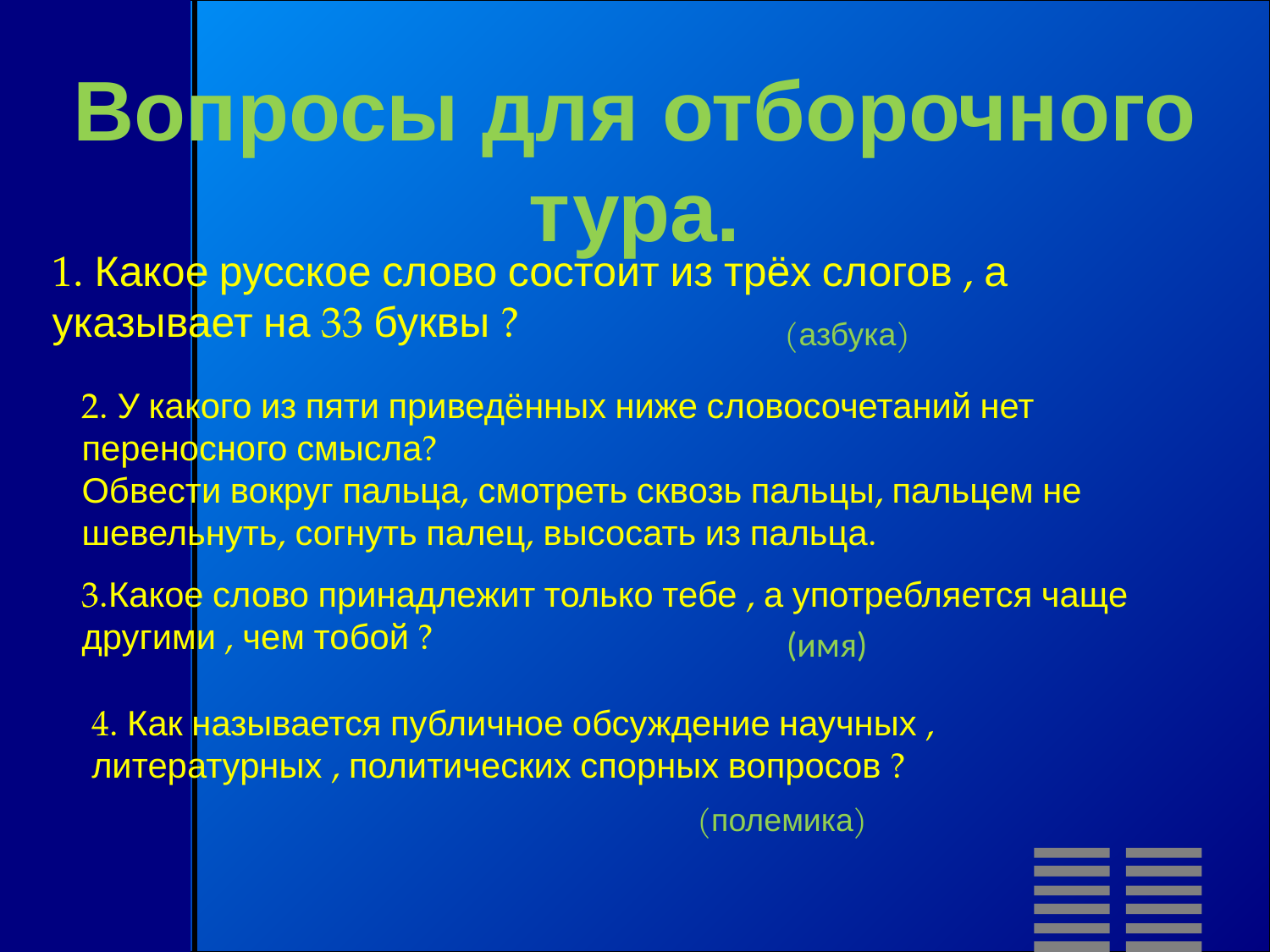

Вопросы для отборочного тура.
1. Какое русское слово состоит из трёх слогов , а указывает на 33 буквы ?

 (азбука)

2. У какого из пяти приведённых ниже словосочетаний нет переносного смысла?
Обвести вокруг пальца, смотреть сквозь пальцы, пальцем не шевельнуть, согнуть палец, высосать из пальца.

3.Какое слово принадлежит только тебе , а употребляется чаще другими , чем тобой ?

(имя)
4. Как называется публичное обсуждение научных , литературных , политических спорных вопросов ?
(полемика)